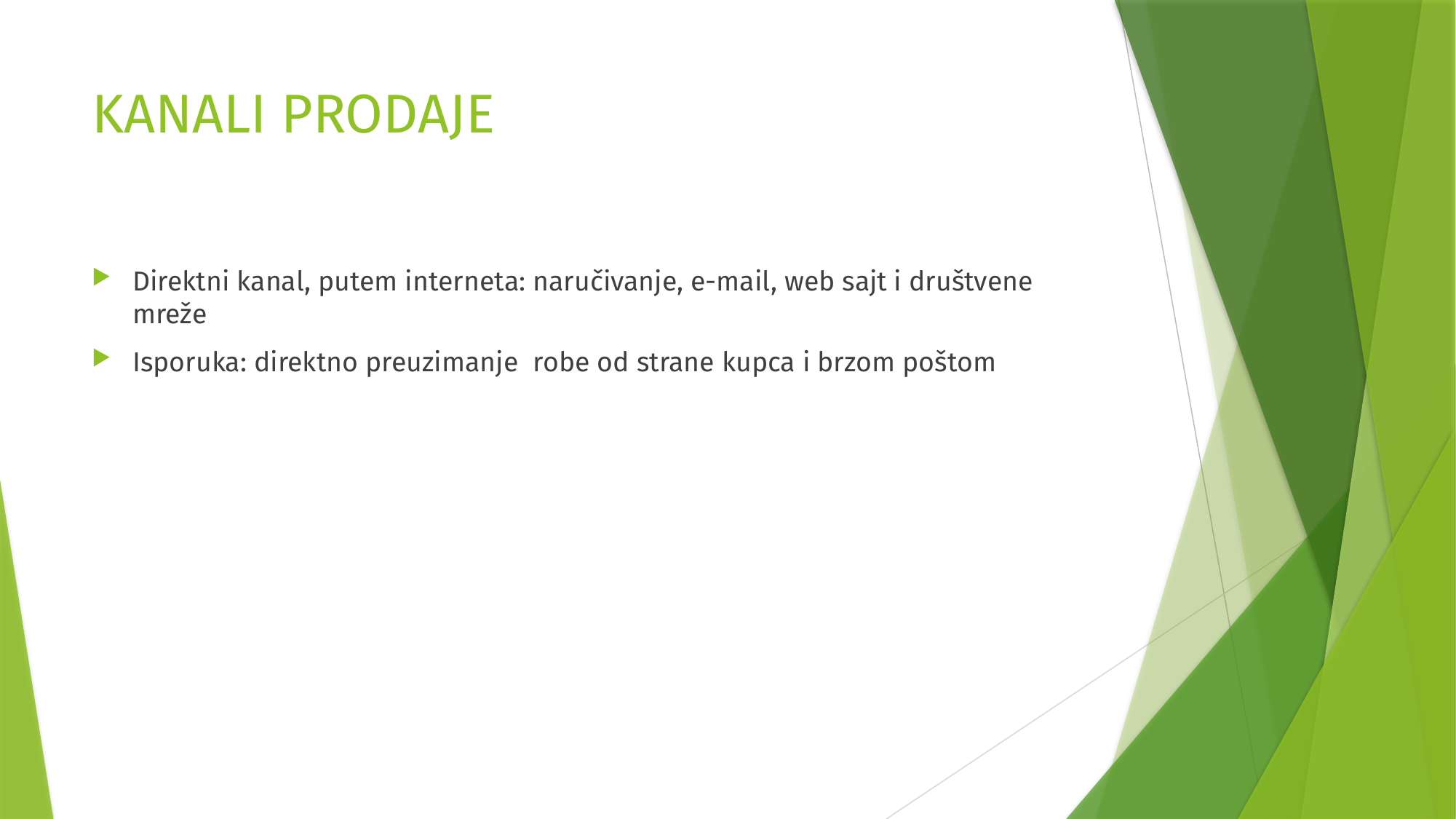

# KANALI PRODAJE
Direktni kanal, putem interneta: naručivanje, e-mail, web sajt i društvene mreže
Isporuka: direktno preuzimanje  robe od strane kupca i brzom poštom